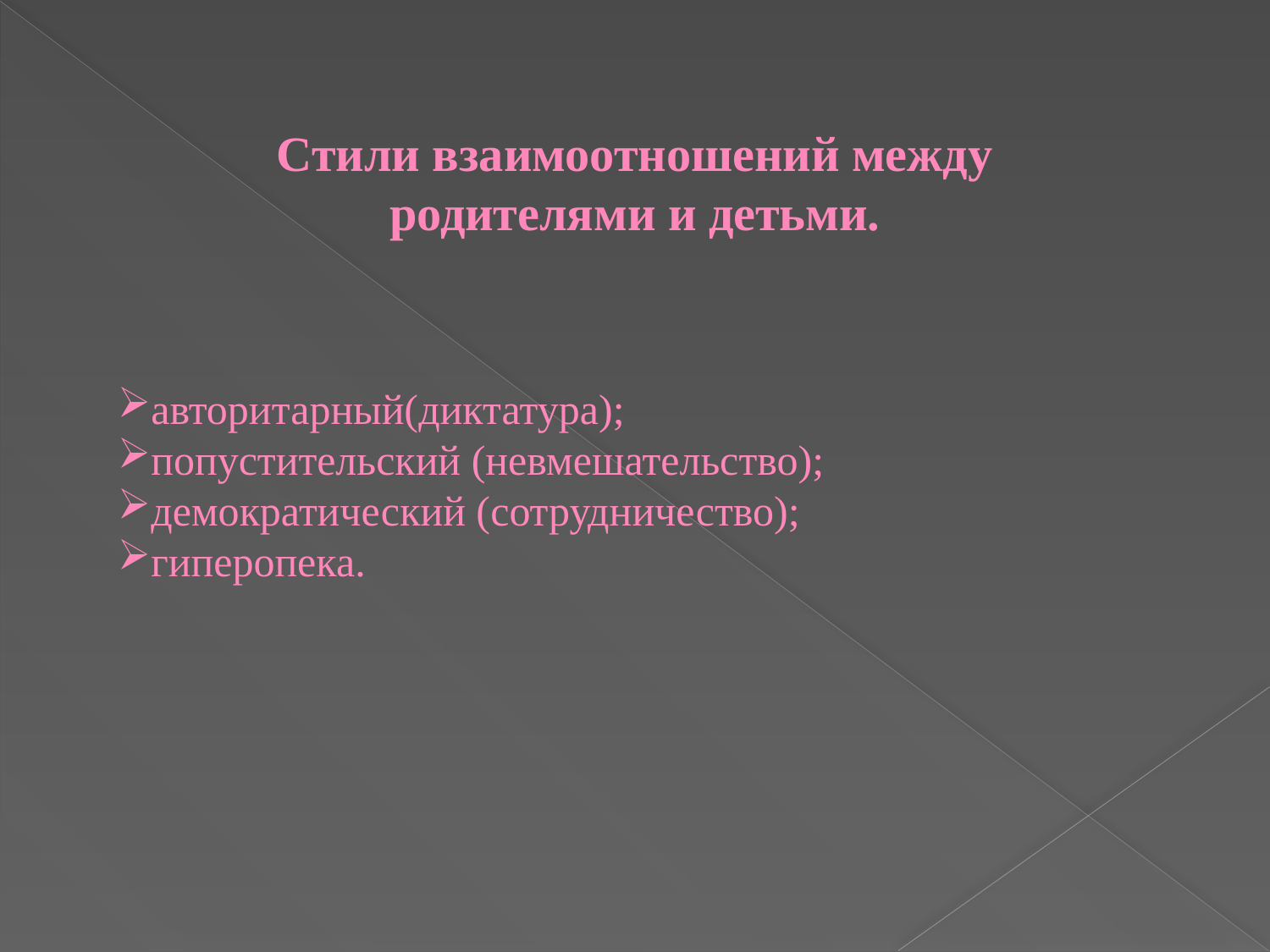

Стили взаимоотношений между родителями и детьми.

авторитарный(диктатура);
попустительский (невмешательство);
демократический (сотрудничество);
гиперопека.